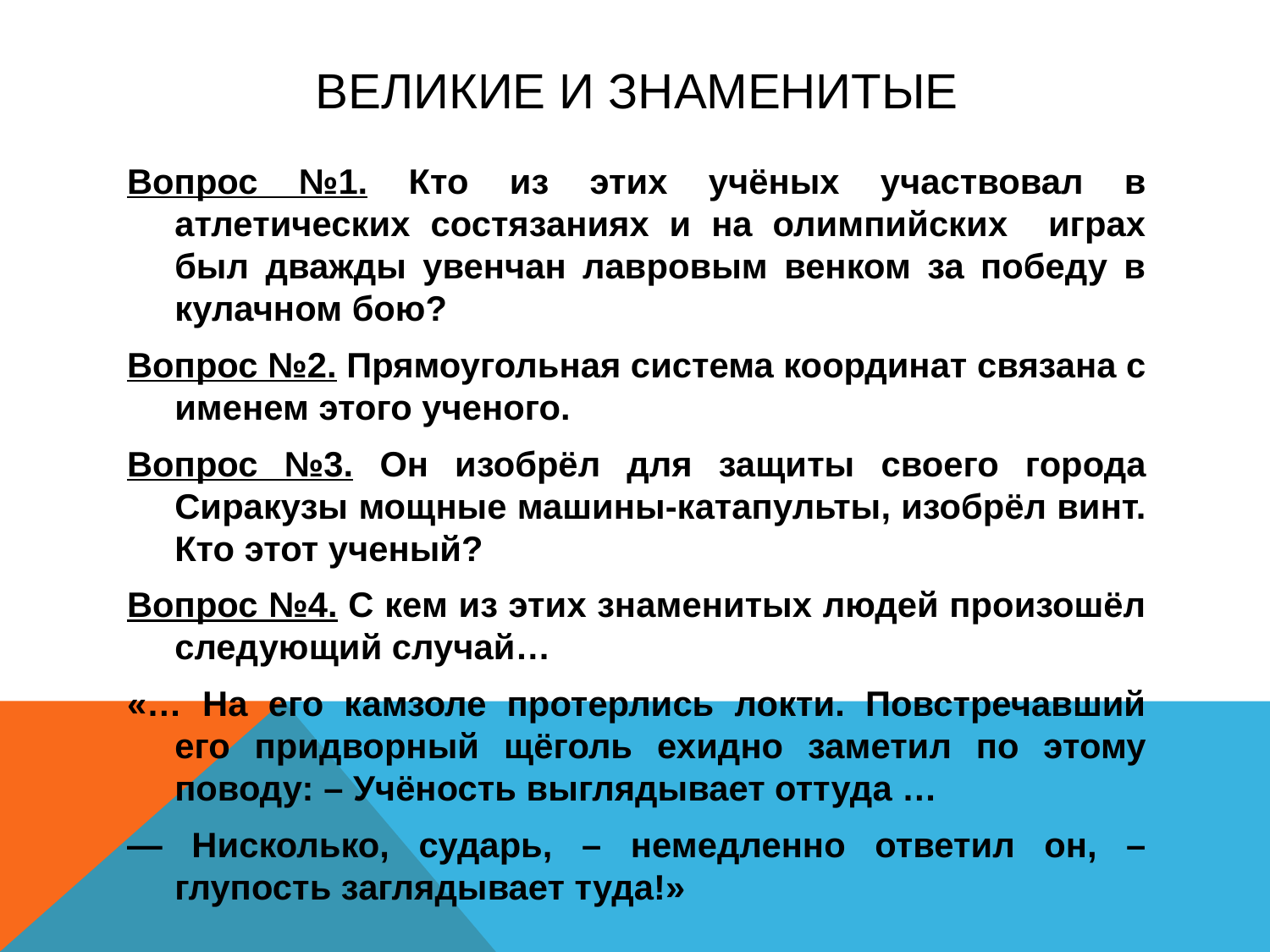

# Великие и знаменитые
Вопрос №1. Кто из этих учёных участвовал в атлетических состязаниях и на олимпийских  играх был дважды увенчан лавровым венком за победу в кулачном бою?
Вопрос №2. Прямоугольная система координат связана с именем этого ученого.
Вопрос №3. Он изобрёл для защиты своего города Сиракузы мощные машины-катапульты, изобрёл винт. Кто этот ученый?
Вопрос №4. С кем из этих знаменитых людей произошёл следующий случай…
«… На его камзоле протерлись локти. Повстречавший его придворный щё­голь ехидно заметил по этому поводу: – Учёность выглядывает оттуда …
— Нисколько, сударь, – немедленно ответил он, – глупость заглядывает туда!»